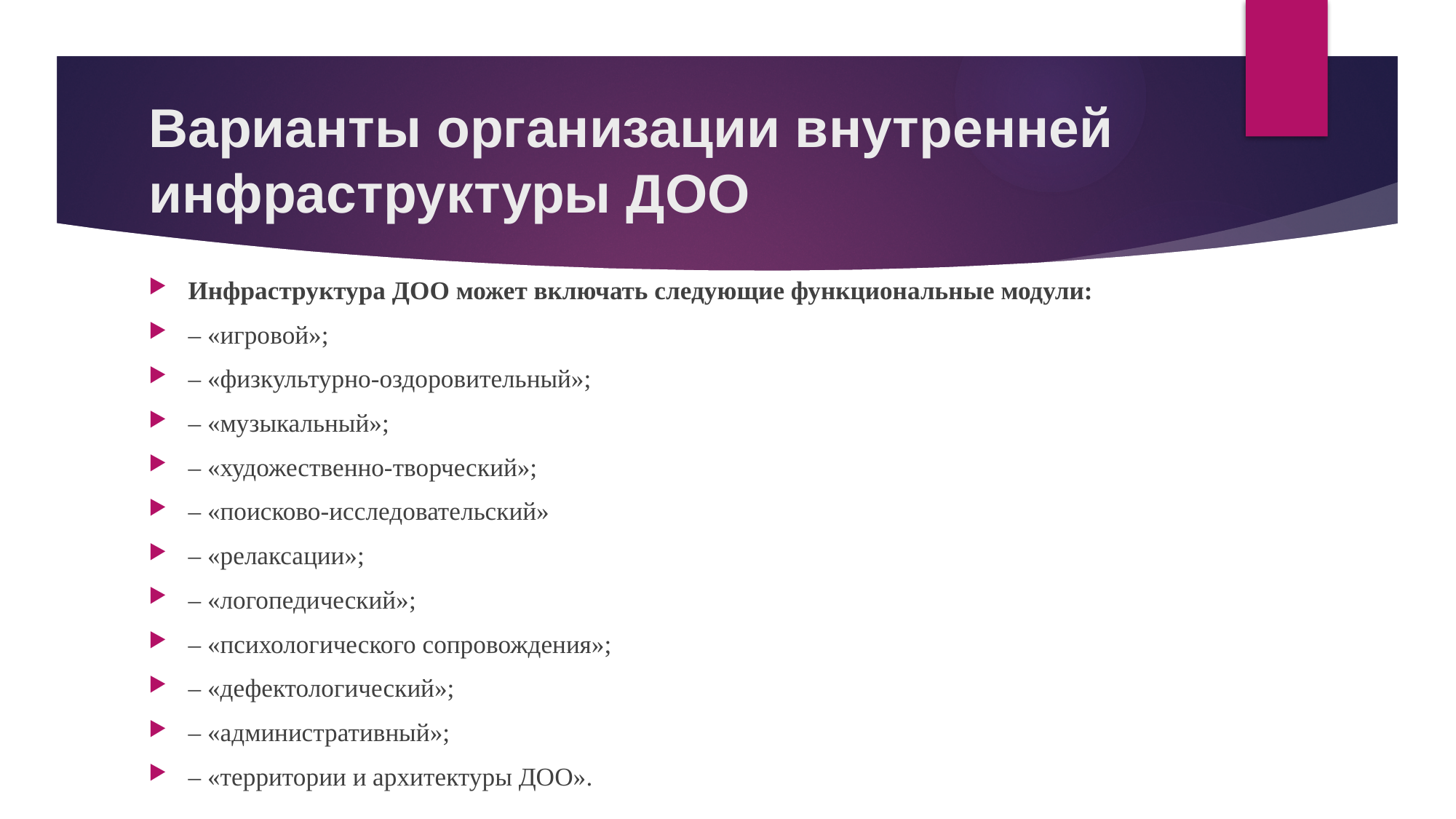

# Варианты организации внутренней инфраструктуры ДОО
Инфраструктура ДОО может включать следующие функциональные модули:
– «игровой»;
– «физкультурно-оздоровительный»;
– «музыкальный»;
– «художественно-творческий»;
– «поисково-исследовательский»
– «релаксации»;
– «логопедический»;
– «психологического сопровождения»;
– «дефектологический»;
– «административный»;
– «территории и архитектуры ДОО».